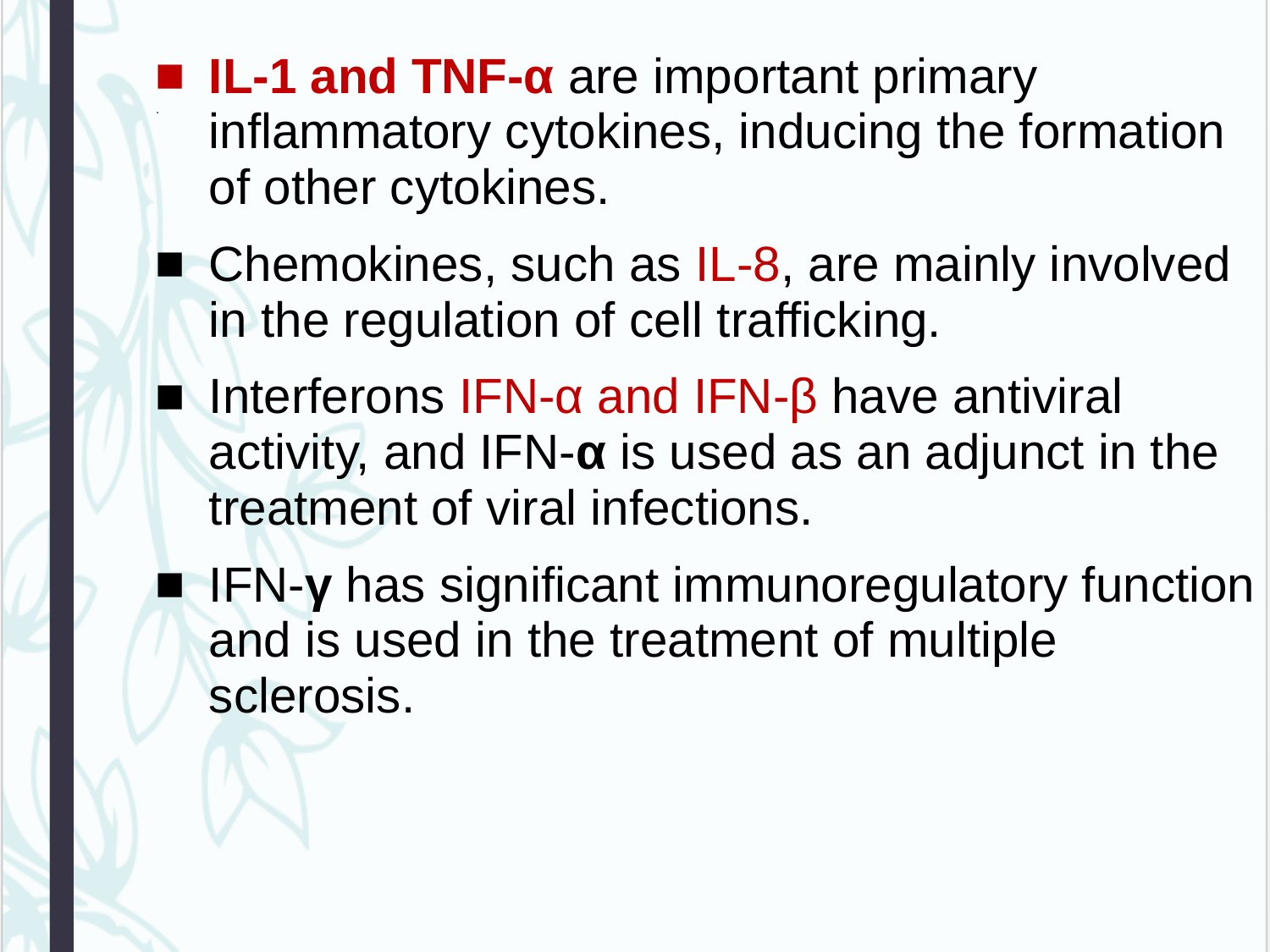

IL-1 and TNF-α are important primary inflammatory cytokines, inducing the formation of other cytokines.
Chemokines, such as IL-8, are mainly involved in the regulation of cell trafficking.
Interferons IFN-α and IFN-β have antiviral activity, and IFN-α is used as an adjunct in the treatment of viral infections.
IFN-γ has significant immunoregulatory function and is used in the treatment of multiple sclerosis.

# .